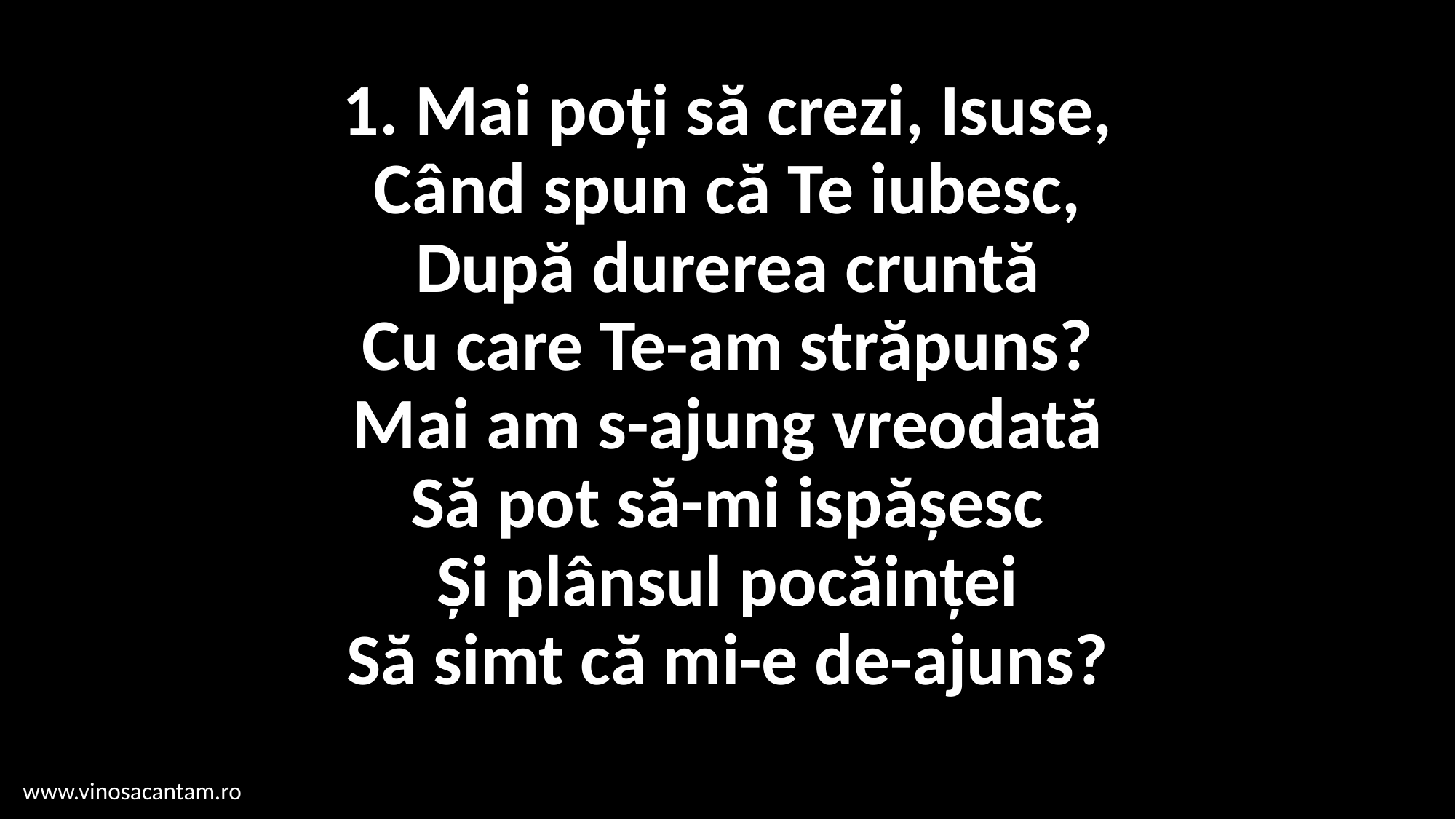

# 1. Mai poți să crezi, Isuse, Când spun că Te iubesc, După durerea cruntă Cu care Te-am străpuns? Mai am s-ajung vreodată Să pot să-mi ispășesc Și plânsul pocăinței Să simt că mi-e de-ajuns?
www.vinosacantam.ro